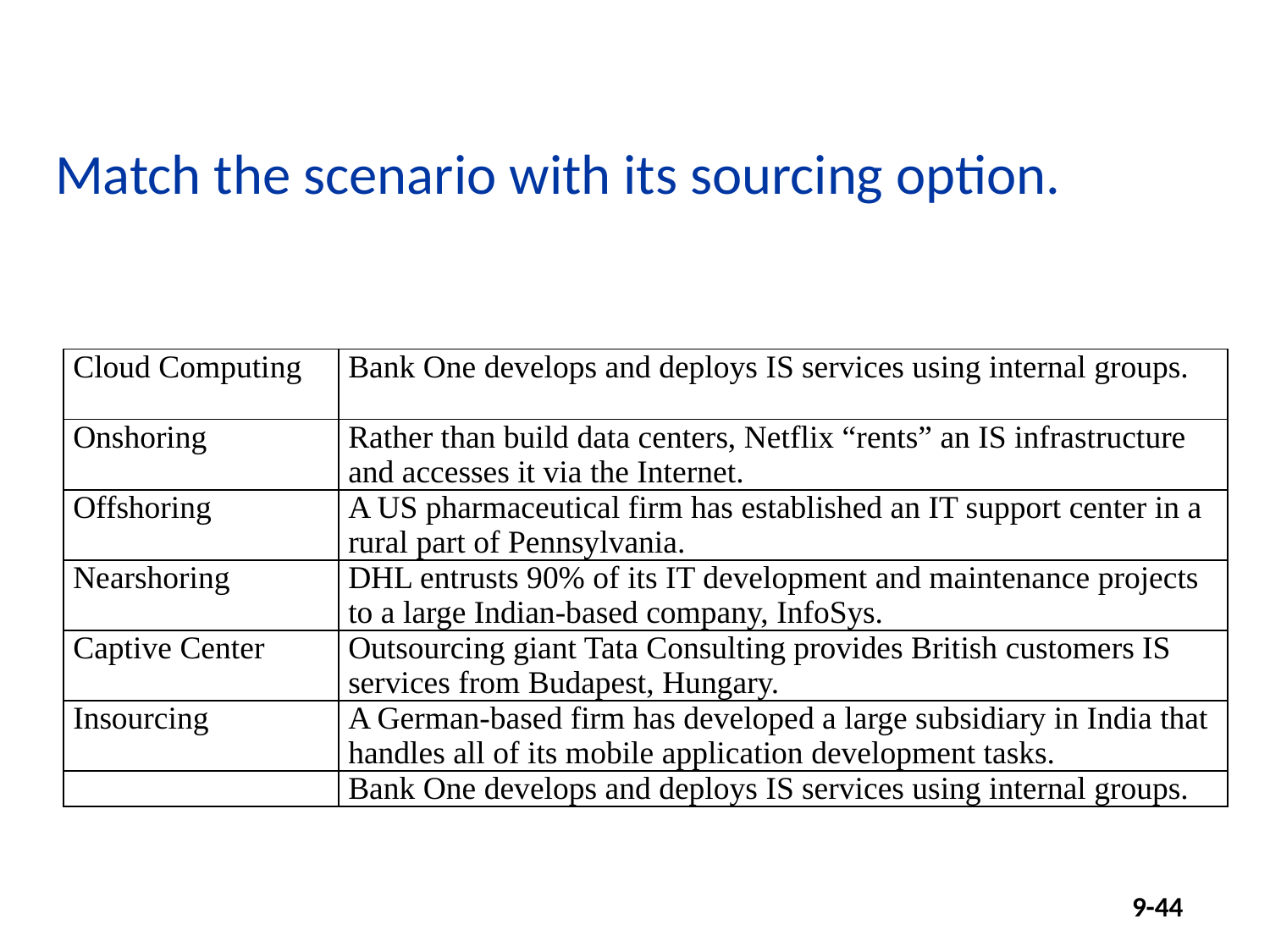

Match the scenario with its sourcing option.
| Cloud Computing | Bank One develops and deploys IS services using internal groups. |
| --- | --- |
| Onshoring | Rather than build data centers, Netflix “rents” an IS infrastructure and accesses it via the Internet. |
| Offshoring | A US pharmaceutical firm has established an IT support center in a rural part of Pennsylvania. |
| Nearshoring | DHL entrusts 90% of its IT development and maintenance projects to a large Indian-based company, InfoSys. |
| Captive Center | Outsourcing giant Tata Consulting provides British customers IS services from Budapest, Hungary. |
| Insourcing | A German-based firm has developed a large subsidiary in India that handles all of its mobile application development tasks. |
|  | Bank One develops and deploys IS services using internal groups. |